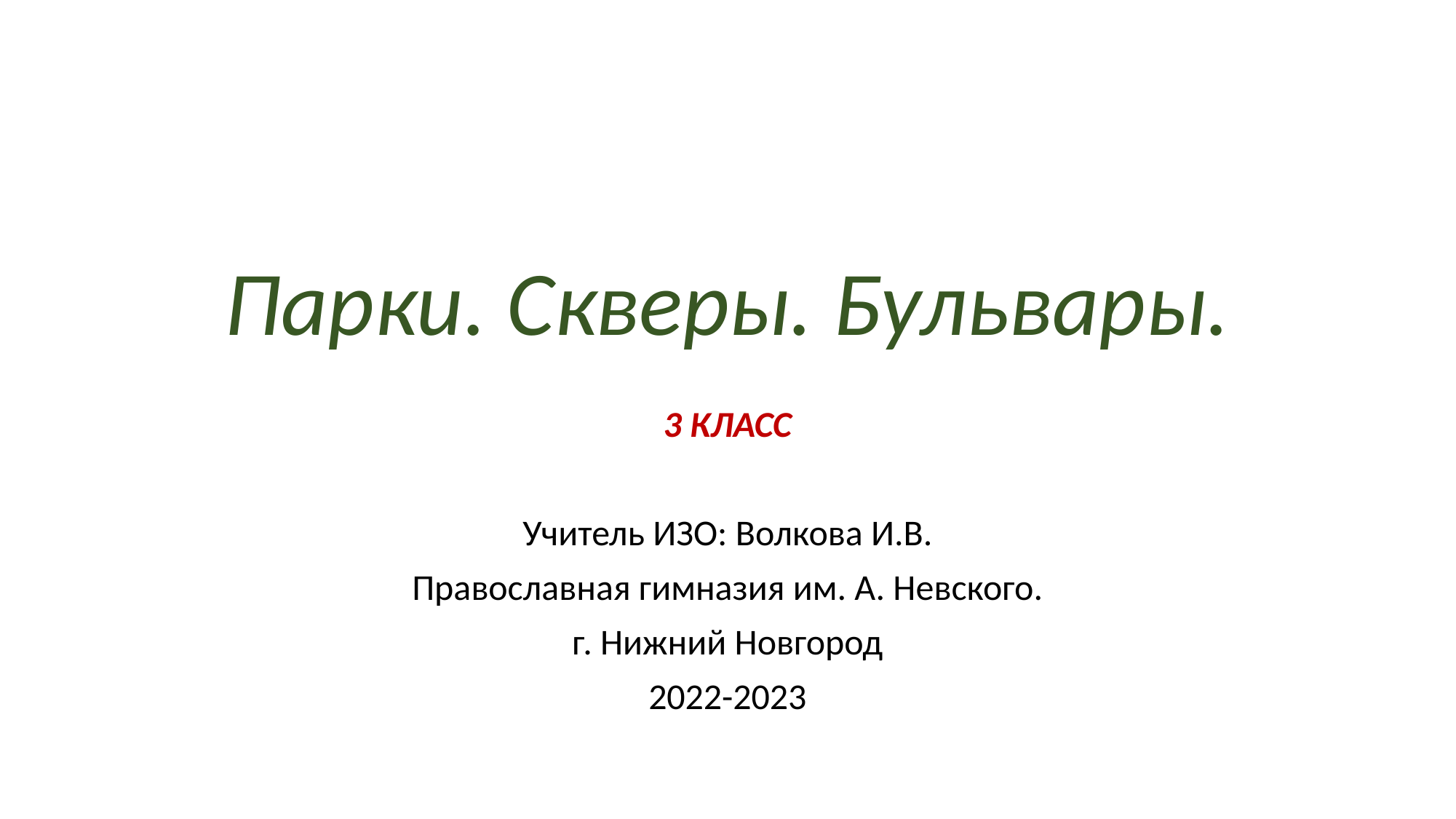

# Парки. Скверы. Бульвары.
3 КЛАСС

Учитель ИЗО: Волкова И.В.
Православная гимназия им. А. Невского.
г. Нижний Новгород
2022-2023